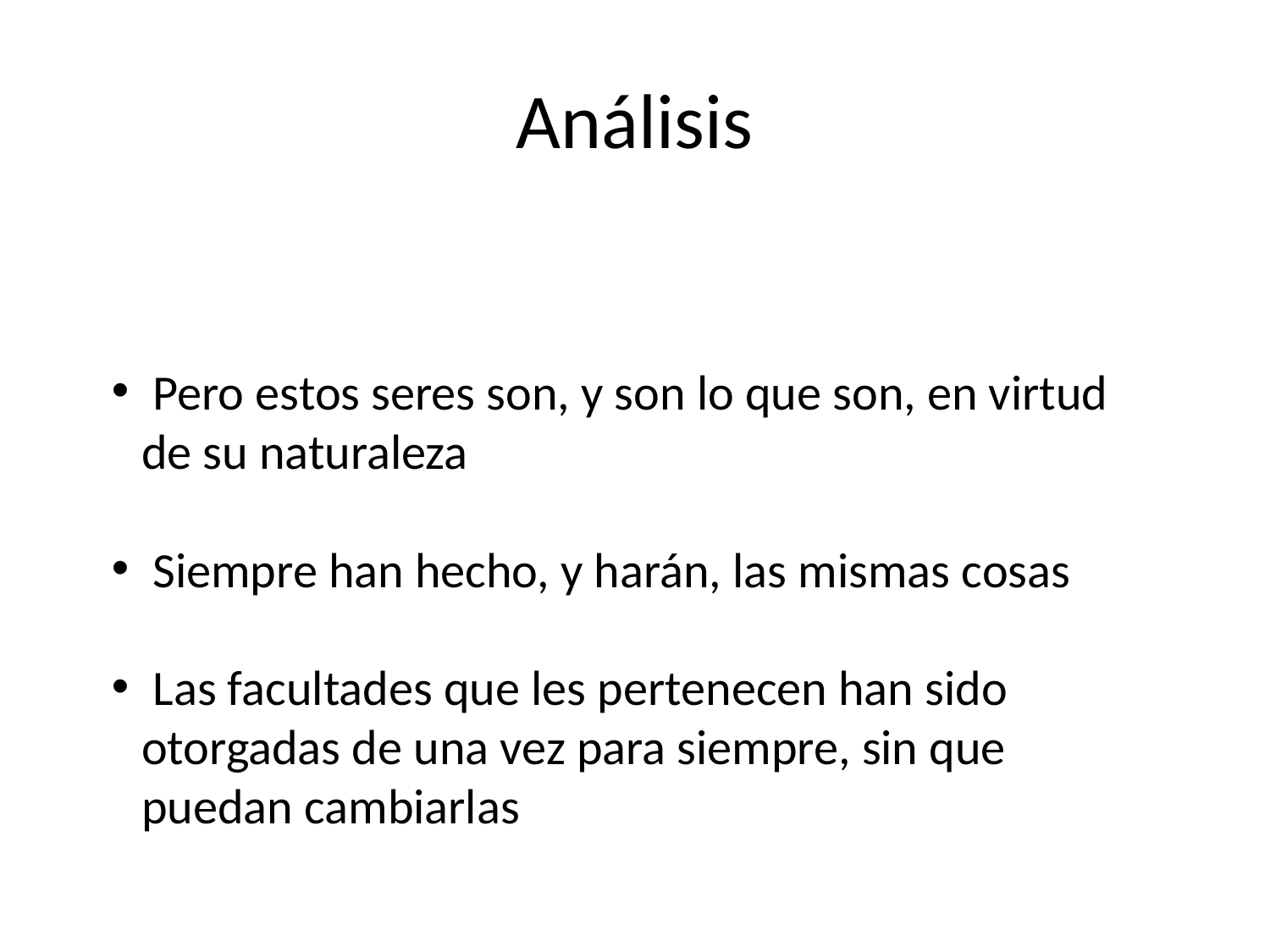

# Análisis
 Pero estos seres son, y son lo que son, en virtud de su naturaleza

 Siempre han hecho, y harán, las mismas cosas

 Las facultades que les pertenecen han sido otorgadas de una vez para siempre, sin que puedan cambiarlas